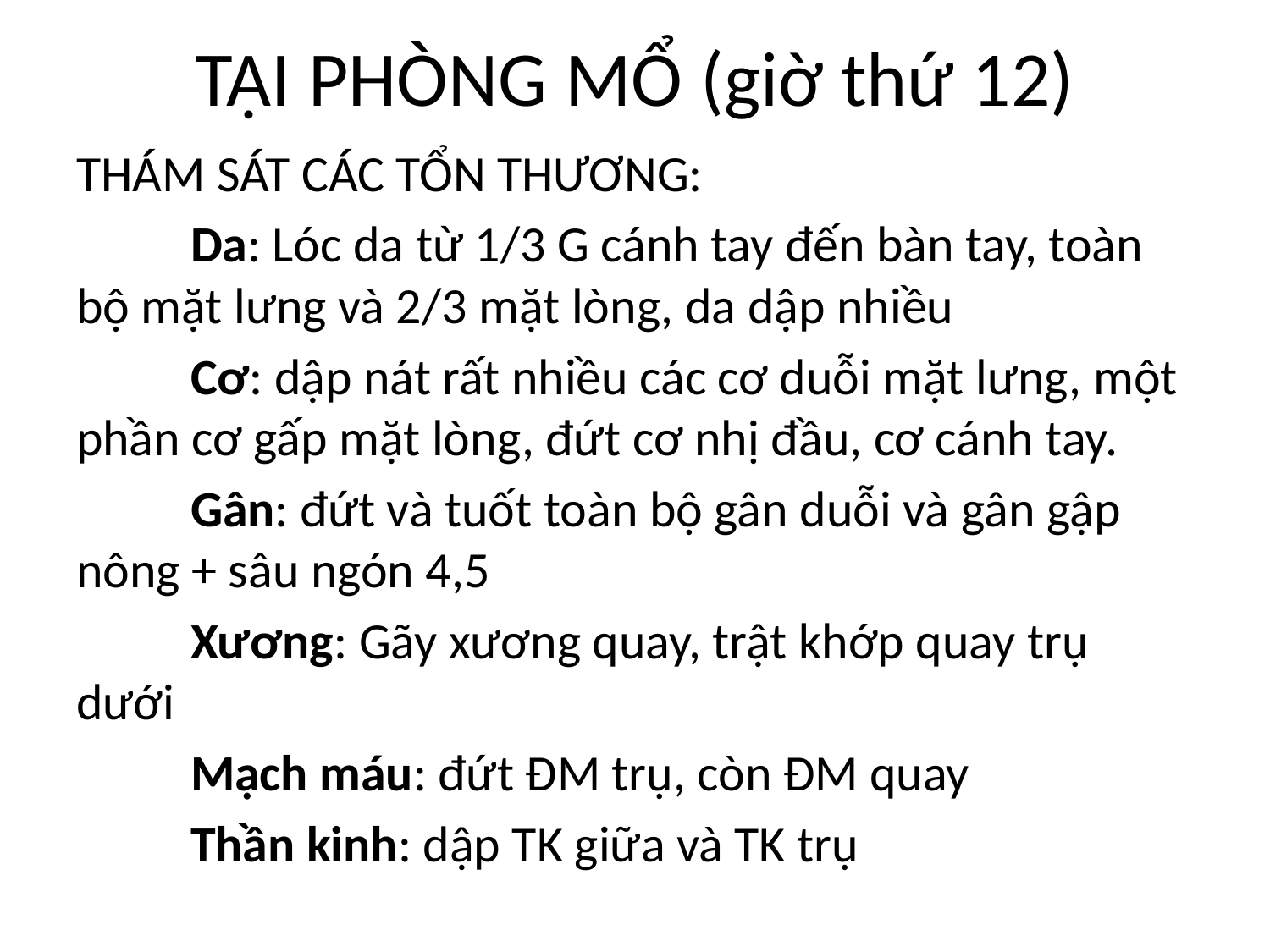

# TẠI PHÒNG MỔ (giờ thứ 12)
THÁM SÁT CÁC TỔN THƯƠNG:
	Da: Lóc da từ 1/3 G cánh tay đến bàn tay, toàn bộ mặt lưng và 2/3 mặt lòng, da dập nhiều
	Cơ: dập nát rất nhiều các cơ duỗi mặt lưng, một phần cơ gấp mặt lòng, đứt cơ nhị đầu, cơ cánh tay.
	Gân: đứt và tuốt toàn bộ gân duỗi và gân gập nông + sâu ngón 4,5
	Xương: Gãy xương quay, trật khớp quay trụ dưới
	Mạch máu: đứt ĐM trụ, còn ĐM quay
	Thần kinh: dập TK giữa và TK trụ